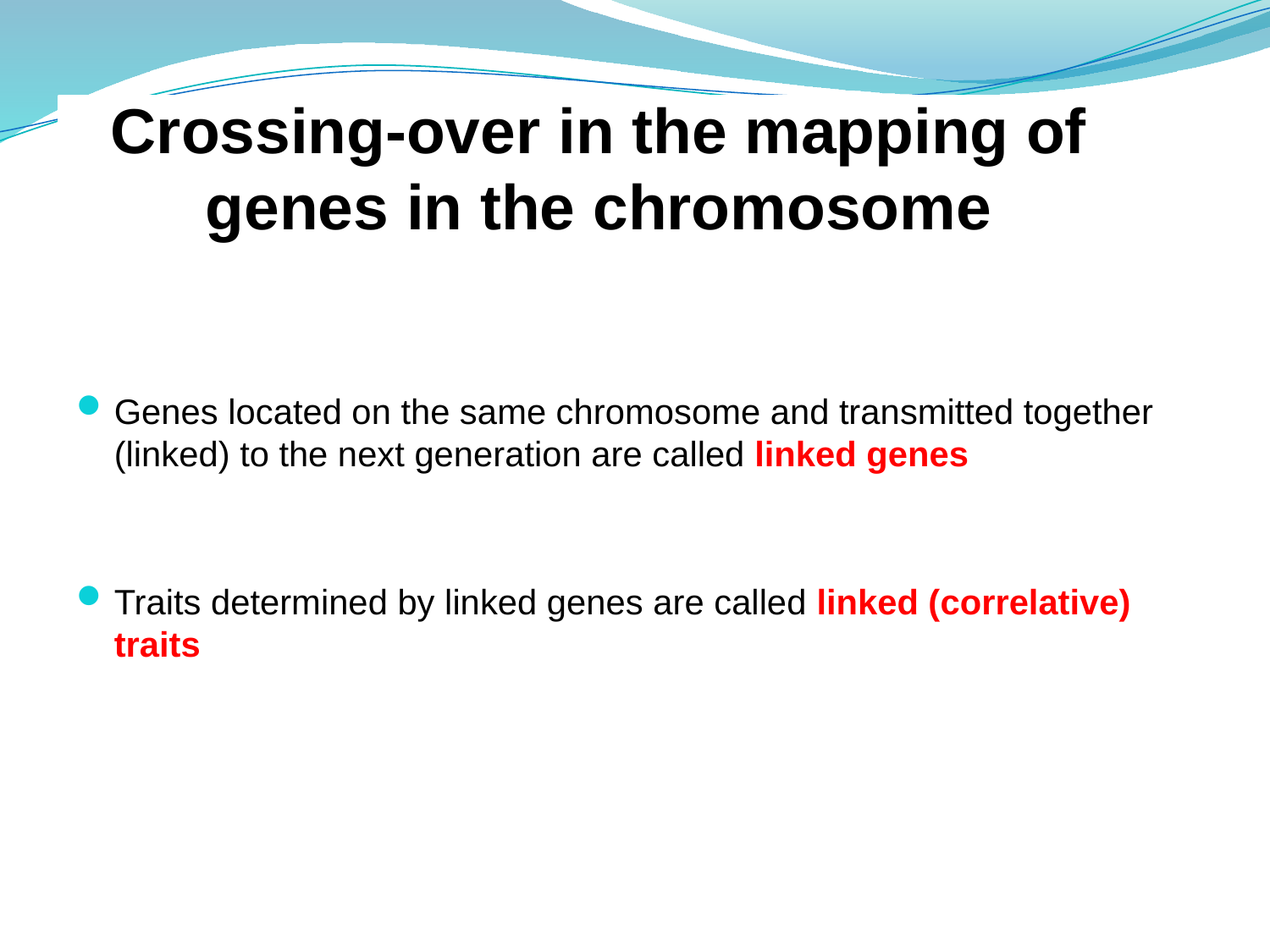

Crossing-over in the mapping of genes in the chromosome

Genes located on the same chromosome and transmitted together (linked) to the next generation are called linked genes

Traits determined by linked genes are called linked (correlative) traits